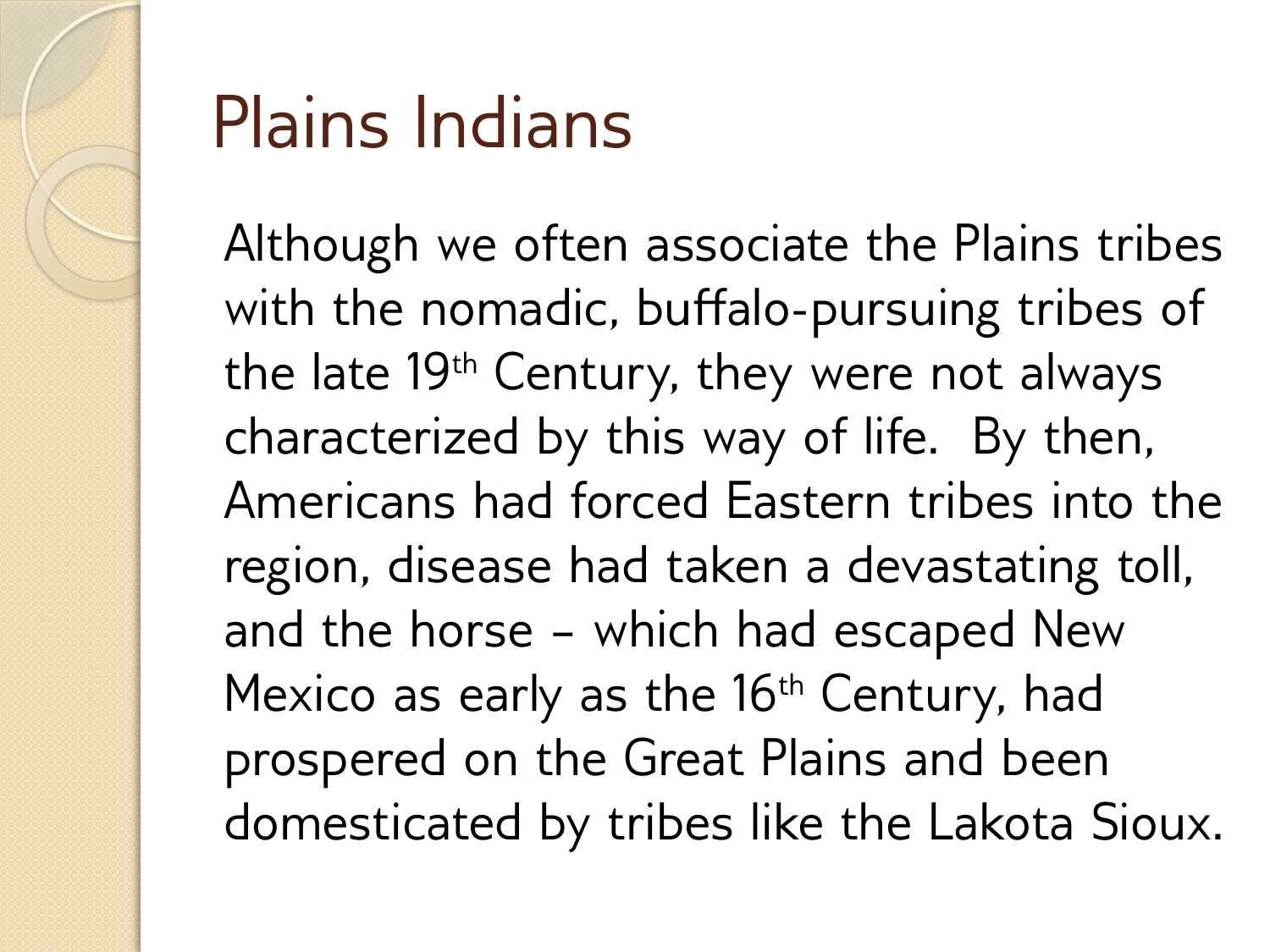

# Plains Indians
Although we often associate the Plains tribes with the nomadic, buffalo-pursuing tribes of the late 19th Century, they were not always characterized by this way of life.  By then, Americans had forced Eastern tribes into the region, disease had taken a devastating toll, and the horse – which had escaped New Mexico as early as the 16th Century, had prospered on the Great Plains and been domesticated by tribes like the Lakota Sioux.